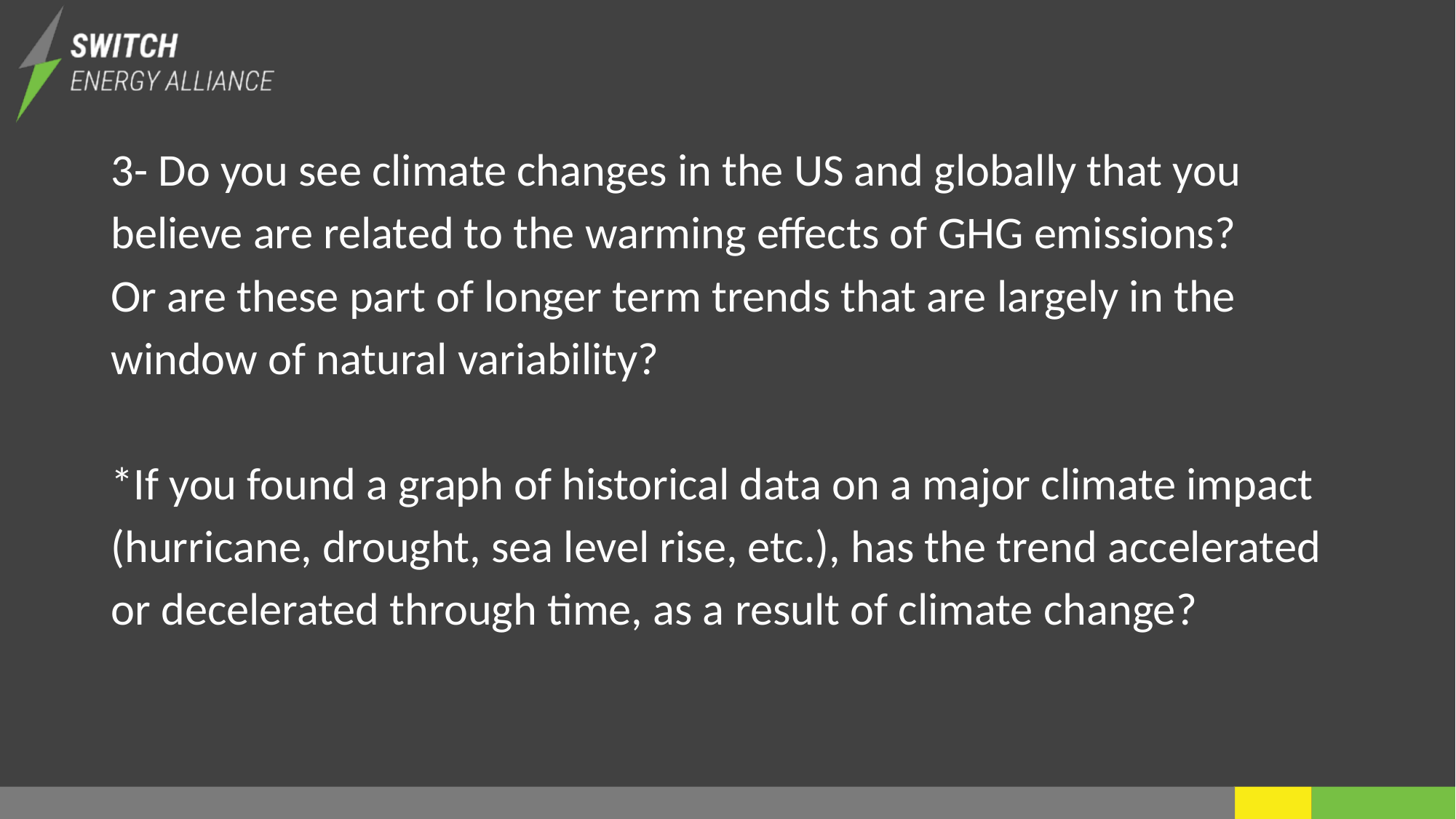

3- Do you see climate changes in the US and globally that you believe are related to the warming effects of GHG emissions?
Or are these part of longer term trends that are largely in the window of natural variability?
*If you found a graph of historical data on a major climate impact (hurricane, drought, sea level rise, etc.), has the trend accelerated or decelerated through time, as a result of climate change?